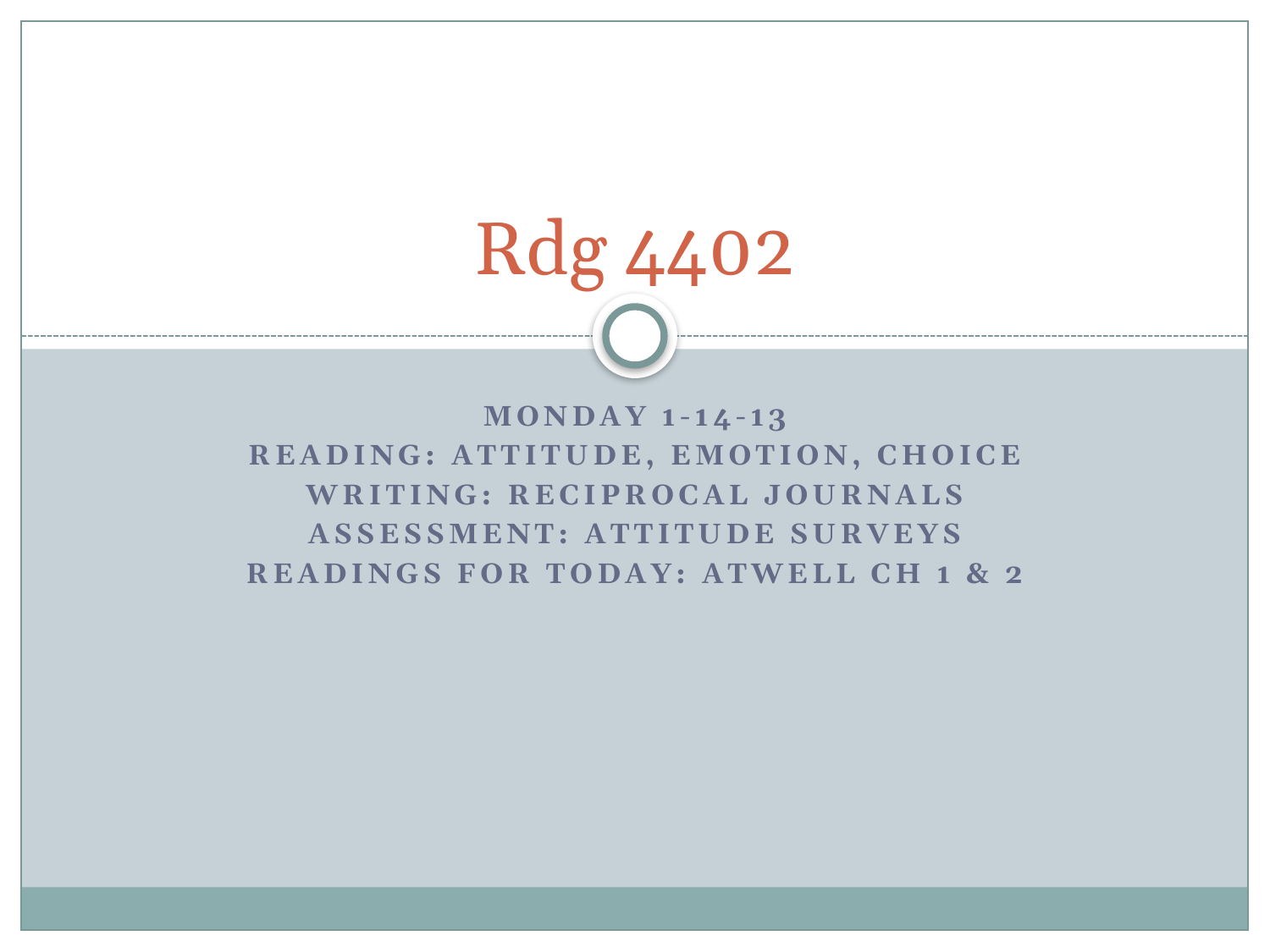

# Rdg 4402
Monday 1-14-13
Reading: AttitudE, Emotion, cHoice
Writing: Reciprocal Journals
Assessment: Attitude surveys
Readings for today: Atwell Ch 1 & 2